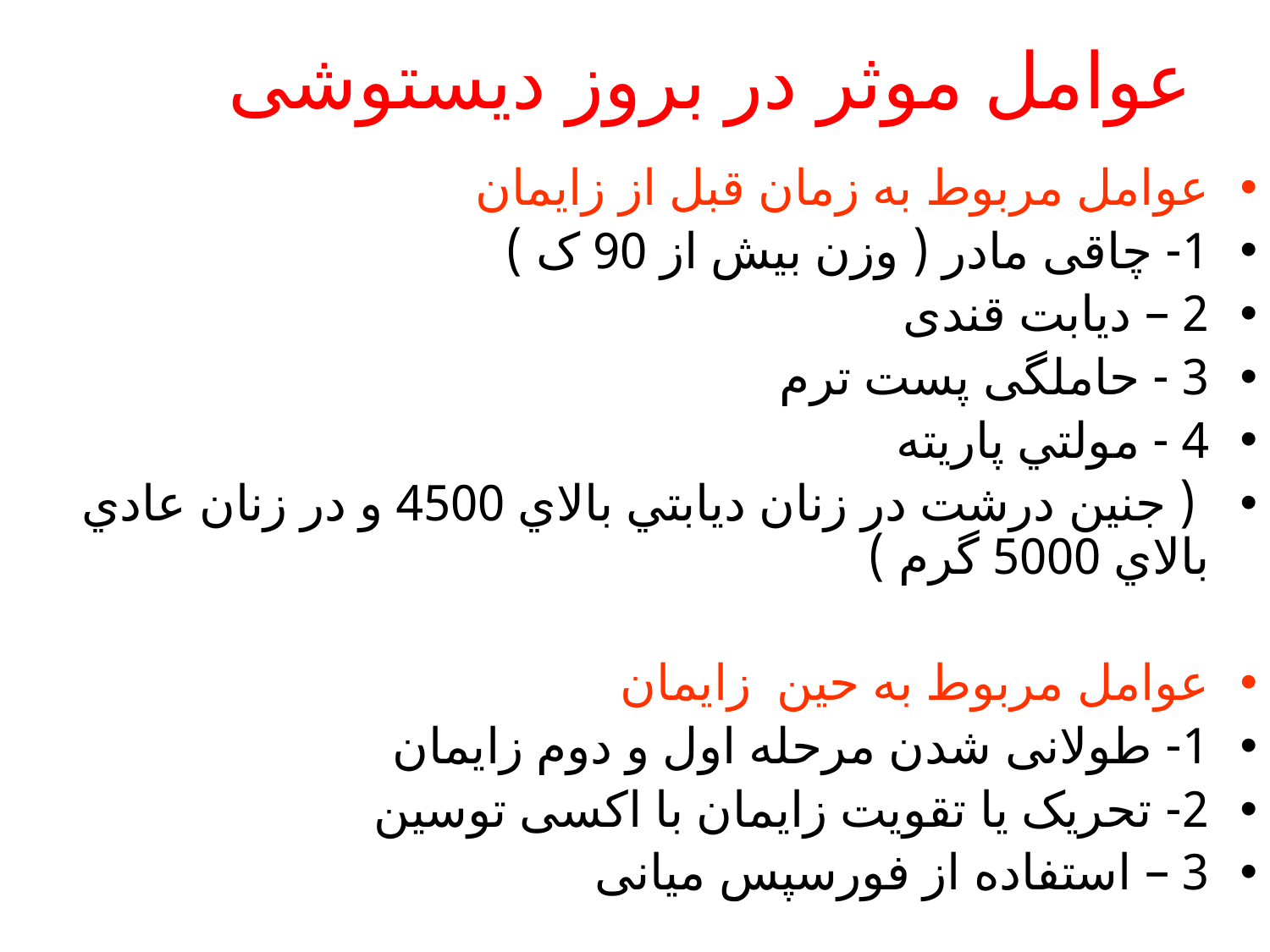

# عوامل موثر در بروز دیستوشی
عوامل مربوط به زمان قبل از زایمان
1- چاقی مادر ( وزن بیش از 90 ک )
2 – دیابت قندی
3 - حاملگی پست ترم
4 - مولتي پاريته
 ( جنين درشت در زنان ديابتي بالاي 4500 و در زنان عادي بالاي 5000 گرم )

عوامل مربوط به حین  زایمان
1- طولانی شدن مرحله اول و دوم زایمان
2- تحریک یا تقویت زایمان با اکسی توسین
3 – استفاده از فورسپس میانی